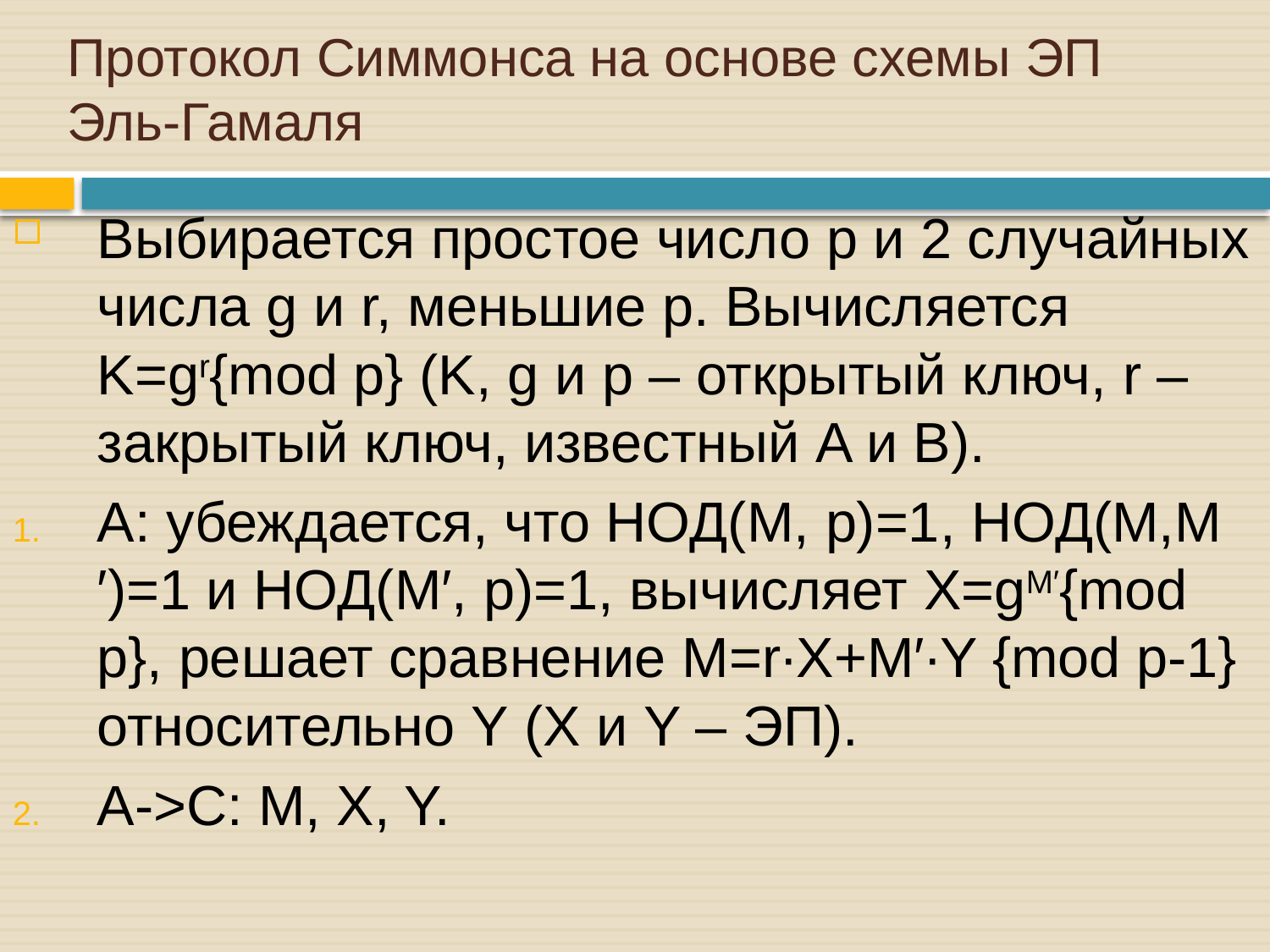

# Протокол Симмонса на основе схемы ЭП Эль-Гамаля
Выбирается простое число p и 2 случайных числа g и r, меньшие p. Вычисляется K=gr{mod p} (K, g и p – открытый ключ, r – закрытый ключ, известный A и B).
A: убеждается, что НОД(M, p)=1, НОД(M,M′)=1 и НОД(M′, p)=1, вычисляет X=gM′{mod p}, решает сравнение M=r∙X+M′∙Y {mod p-1} относительно Y (X и Y – ЭП).
A->C: M, X, Y.